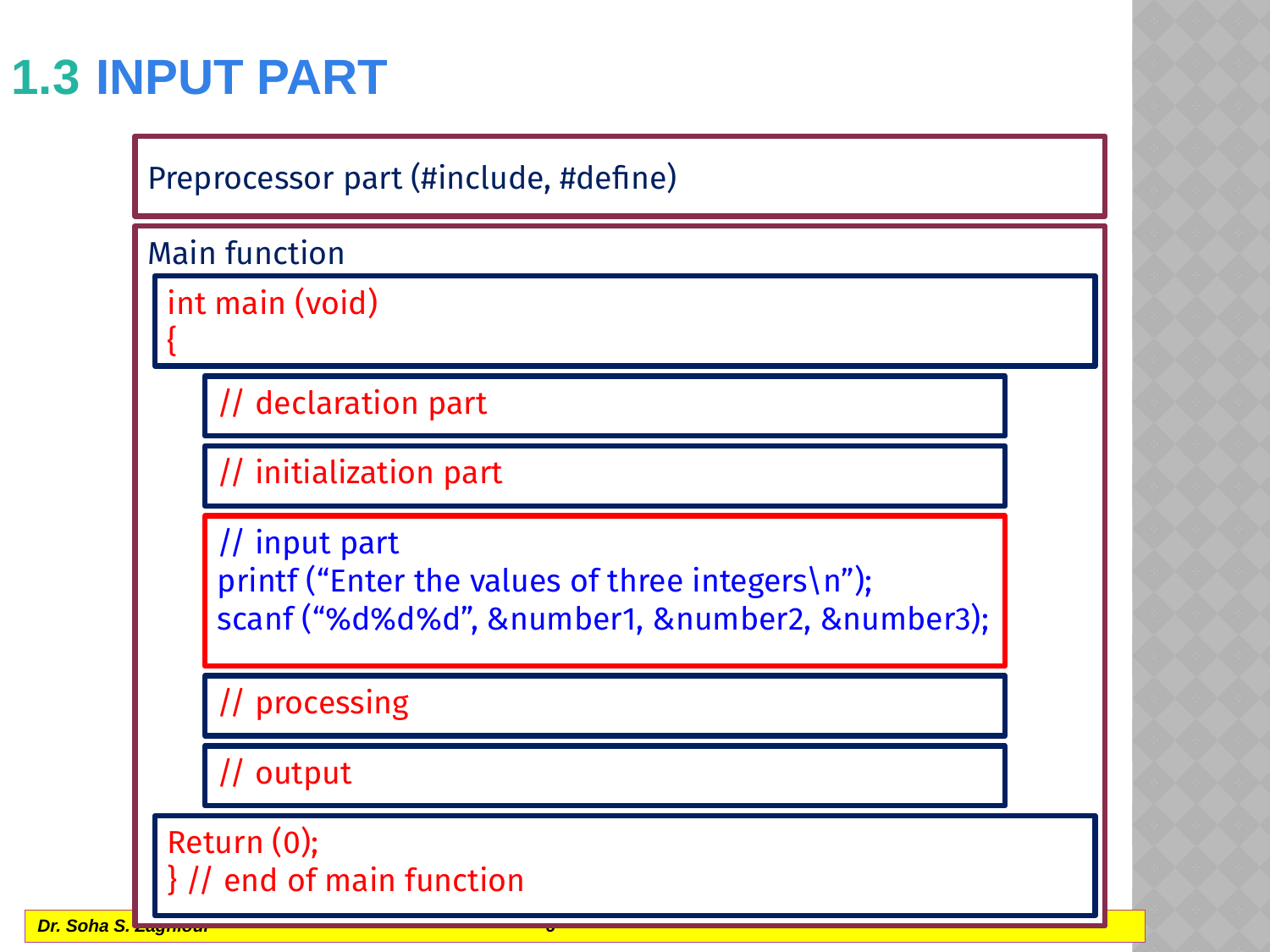

# 1.3 input part
Preprocessor part (#include, #define)
Main function
int main (void)
{
// declaration part
// initialization part
// input part
printf (“Enter the values of three integers\n”);
scanf (“%d%d%d”, &number1, &number2, &number3);
// processing
// output
Return (0);
} // end of main function
Dr. Soha S. Zaghloul			6